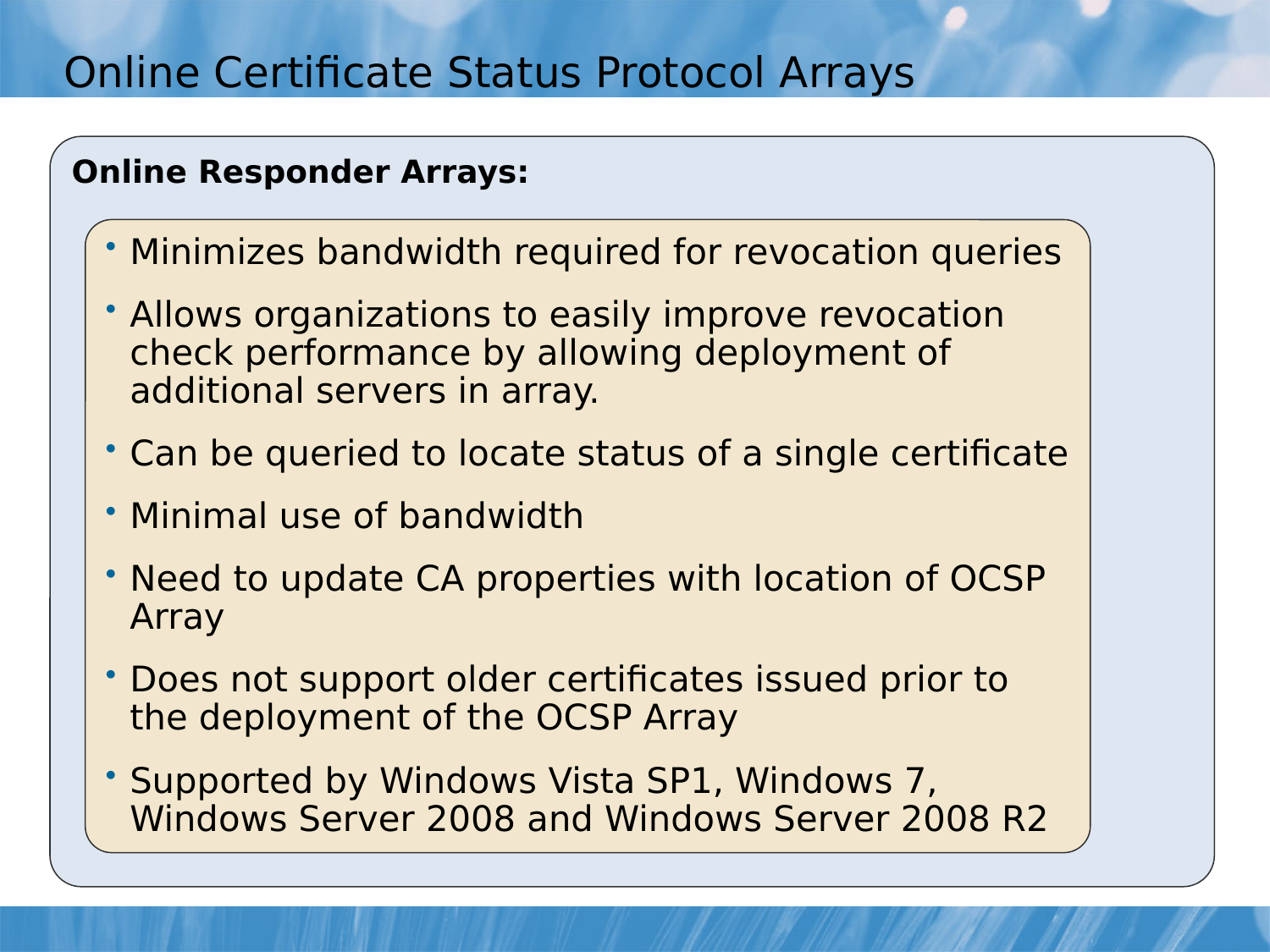

# Online Certificate Status Protocol Arrays
Online Responder Arrays:

Minimizes bandwidth required for revocation queries
Allows organizations to easily improve revocation check performance by allowing deployment of additional servers in array.
Can be queried to locate status of a single certificate
Minimal use of bandwidth
Need to update CA properties with location of OCSP Array
Does not support older certificates issued prior to the deployment of the OCSP Array
Supported by Windows Vista SP1, Windows 7, Windows Server 2008 and Windows Server 2008 R2